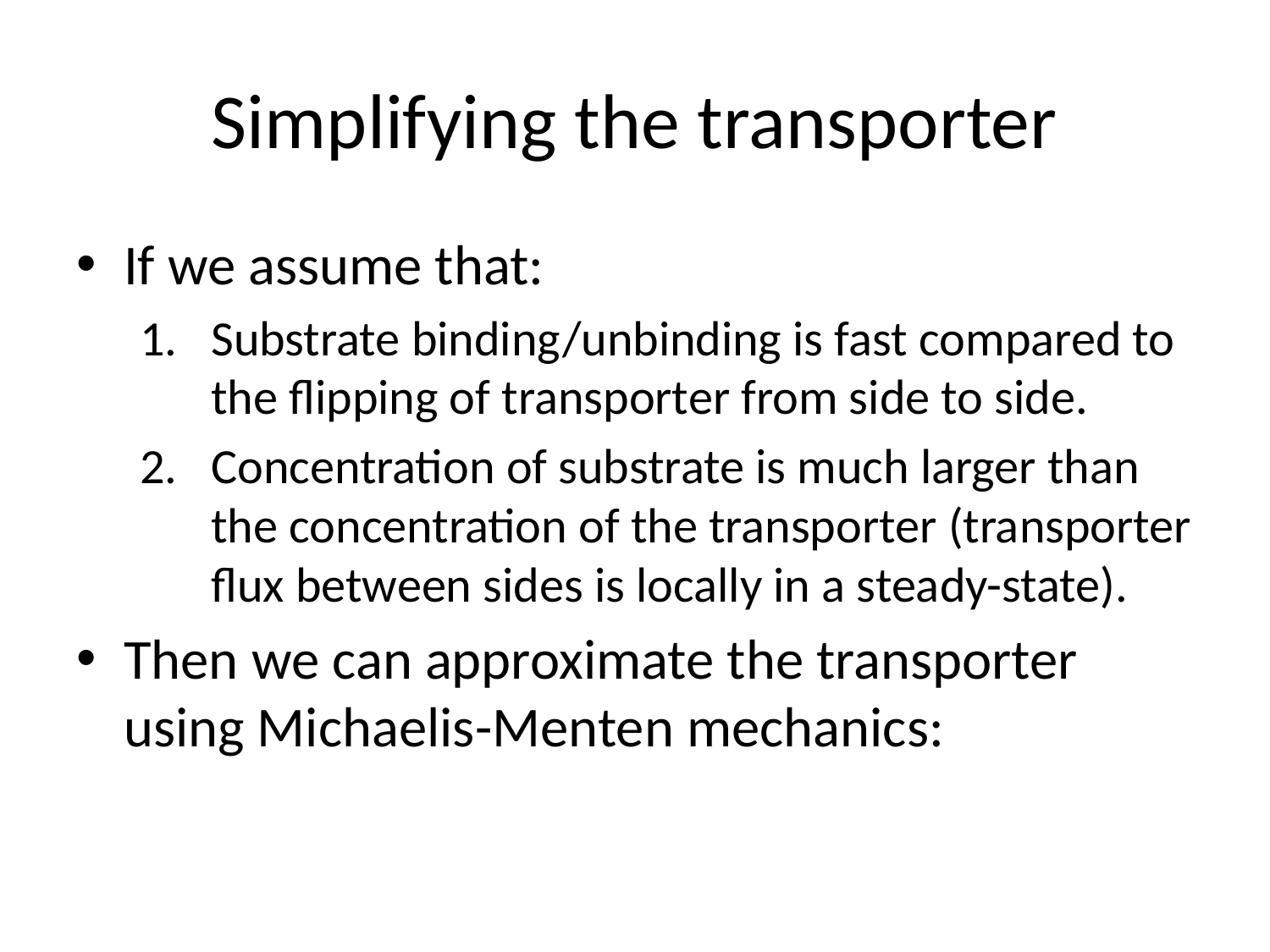

# Simplifying the transporter
If we assume that:
Substrate binding/unbinding is fast compared to the flipping of transporter from side to side.
Concentration of substrate is much larger than the concentration of the transporter (transporter flux between sides is locally in a steady-state).
Then we can approximate the transporter using Michaelis-Menten mechanics: